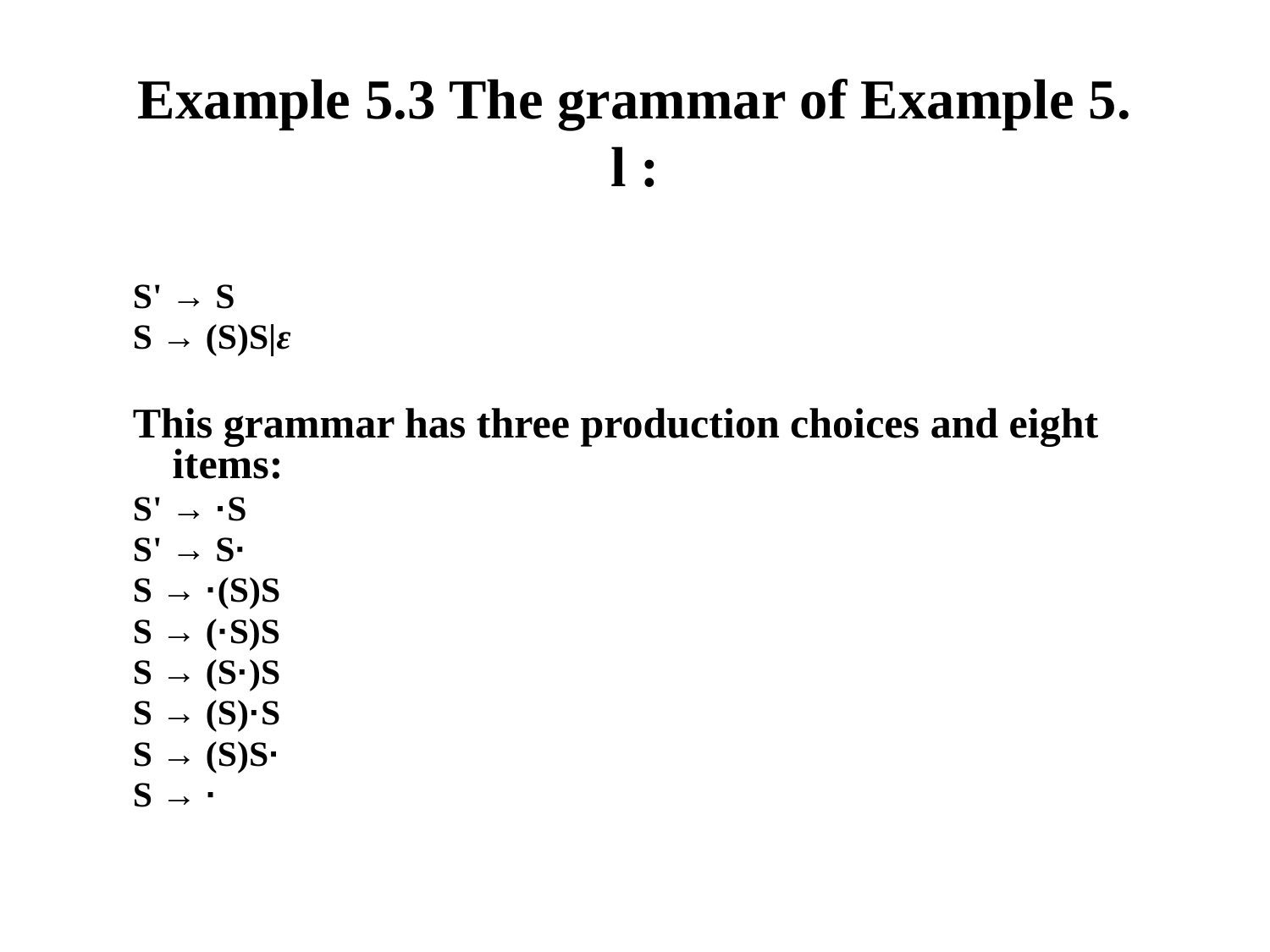

# Example 5.3 The grammar of Example 5. l :
S' → S
S → (S)S|ε

This grammar has three production choices and eight items:
S' → ·S
S' → S·
S → ·(S)S
S → (·S)S
S → (S·)S
S → (S)·S
S → (S)S·
S → ·